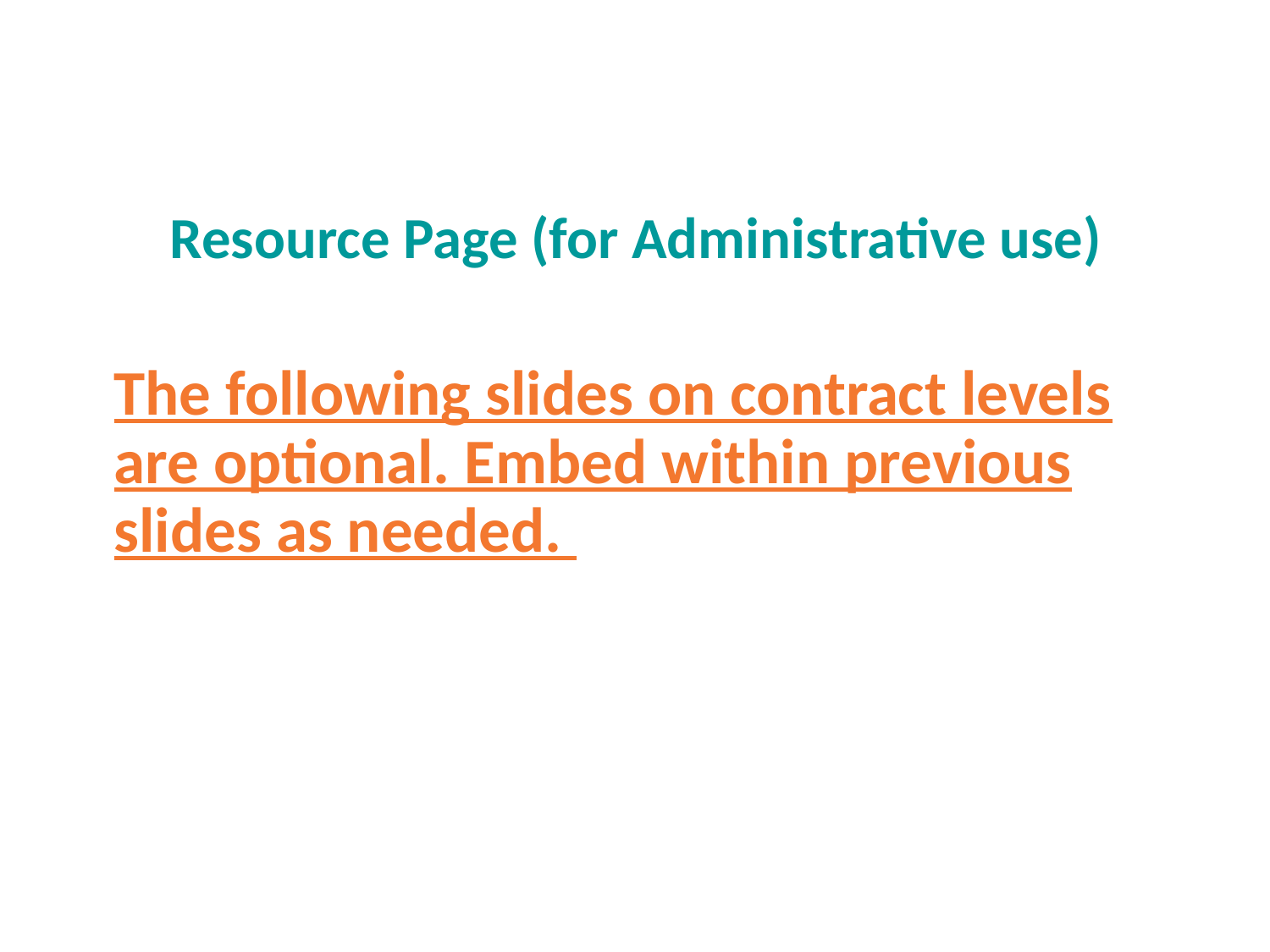

# Resource Page (for Administrative use)

The following slides on contract levels are optional. Embed within previous slides as needed.